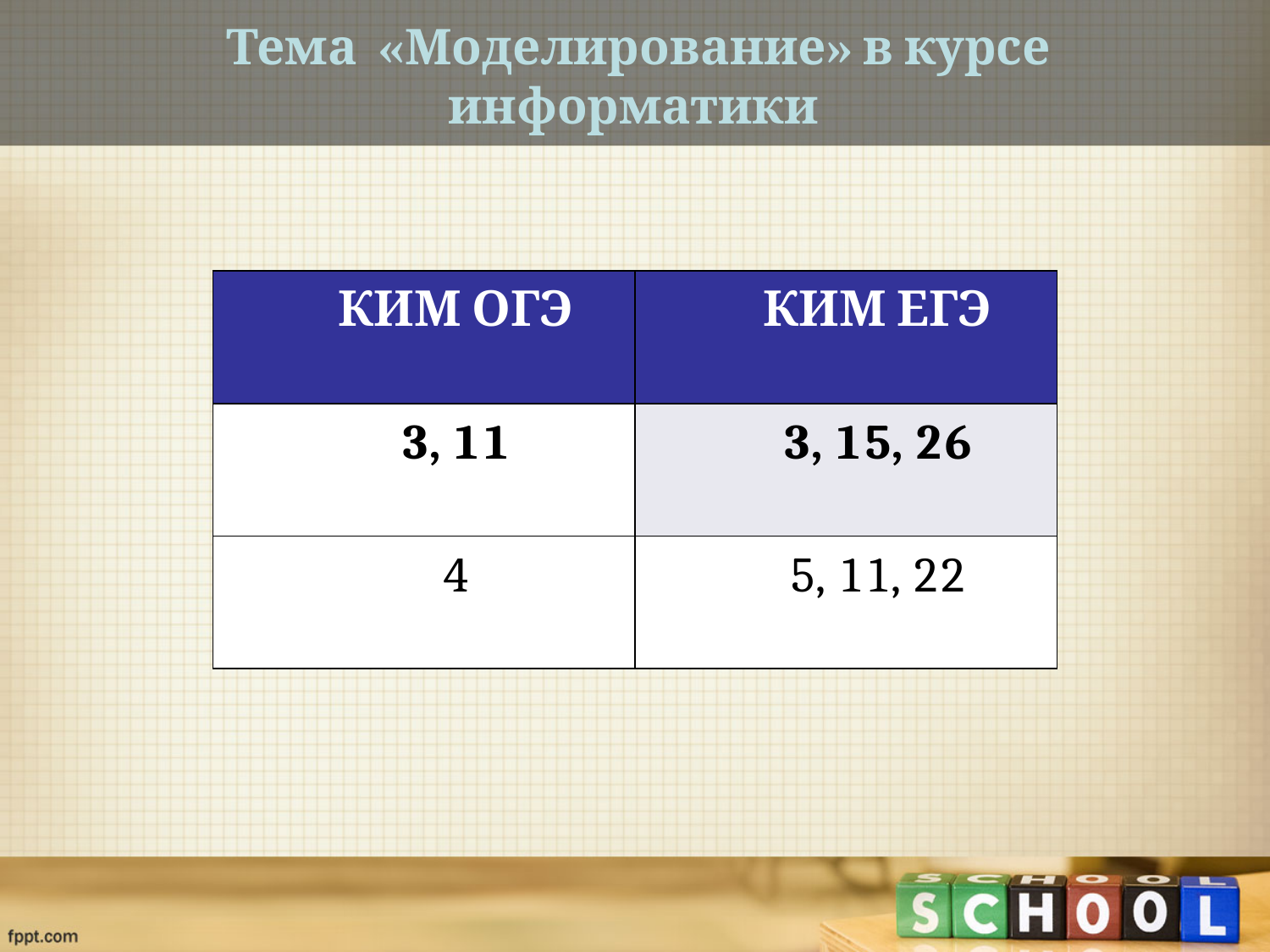

# Тема  «Моделирование» в курсе информатики
| КИМ ОГЭ | КИМ ЕГЭ |
| --- | --- |
| 3, 11 | 3, 15, 26 |
| 4 | 5, 11, 22 |